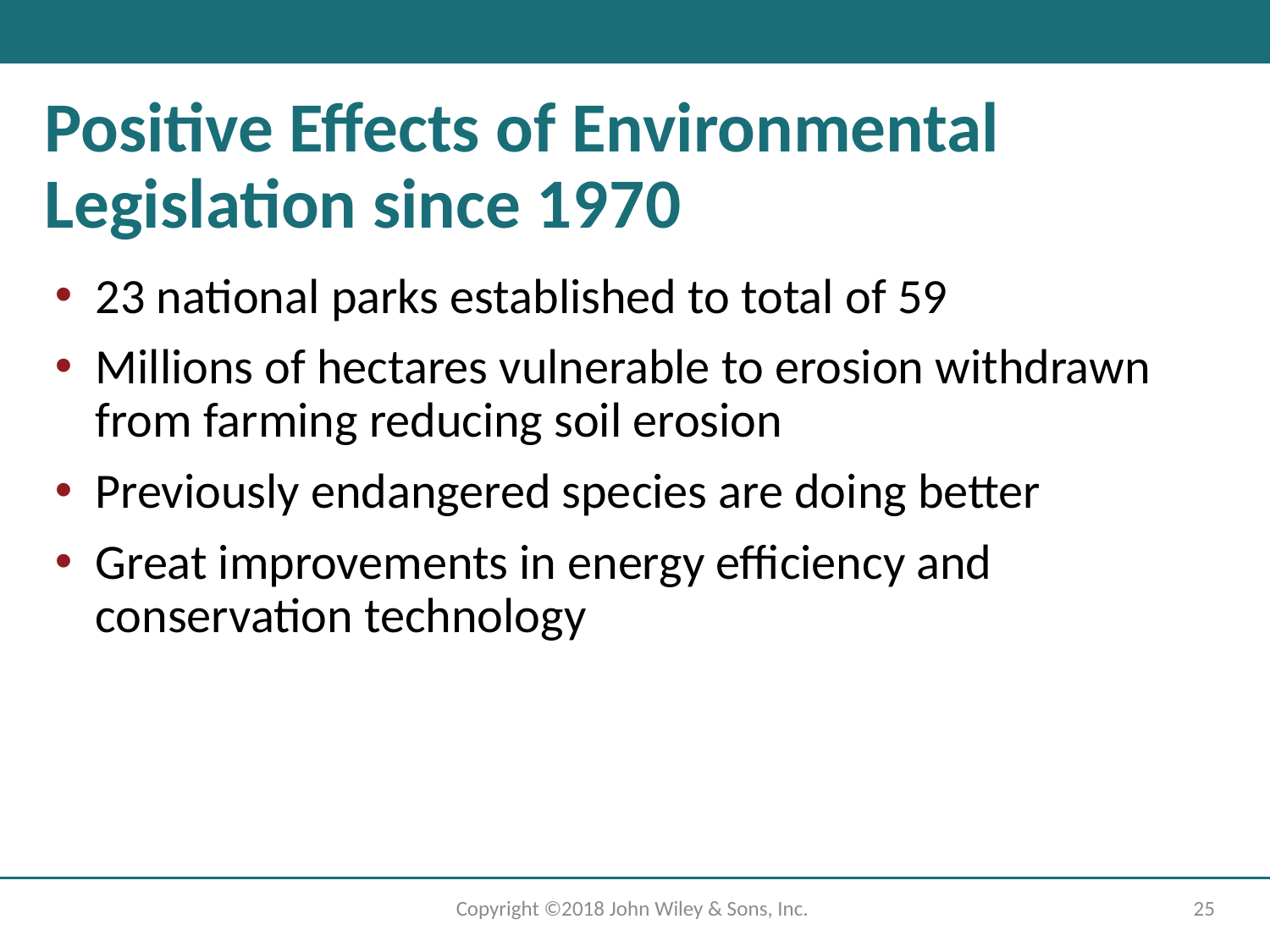

# Positive Effects of Environmental Legislation since 19 70
23 national parks established to total of 59
Millions of hectares vulnerable to erosion withdrawn from farming reducing soil erosion
Previously endangered species are doing better
Great improvements in energy efficiency and conservation technology
Copyright ©2018 John Wiley & Sons, Inc.
25